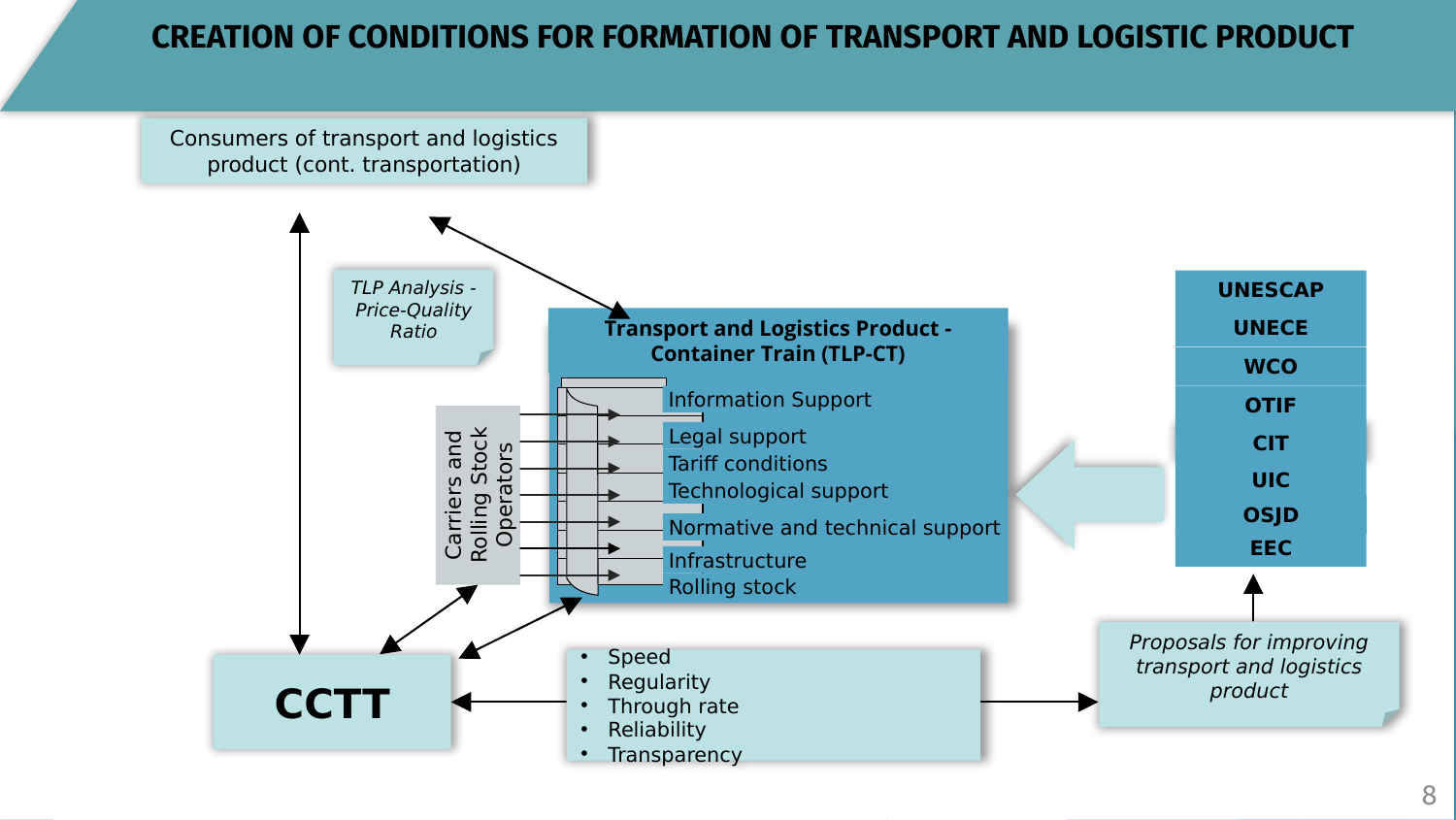

# CREATION OF CONDITIONS FOR FORMATION OF TRANSPORT AND LOGISTIC PRODUCT

Consumers of transport and logistics product (cont. transportation)
TLP Analysis - Price-Quality Ratio
Transport and Logistics Product - Container Train (TLP-CT)

Information Support
Legal support
Tariff conditions
Technological support
Normative and technical support
Infrastructure
Rolling stock
Carriers and Rolling Stock Operators
CIT
UIC
OSJD
EEC

Proposals for improving transport and logistics product
Speed
Regularity
Through rate
Reliability
Transparency
ССTT
UNESCAP
UNECE
WCO
OTIF
8